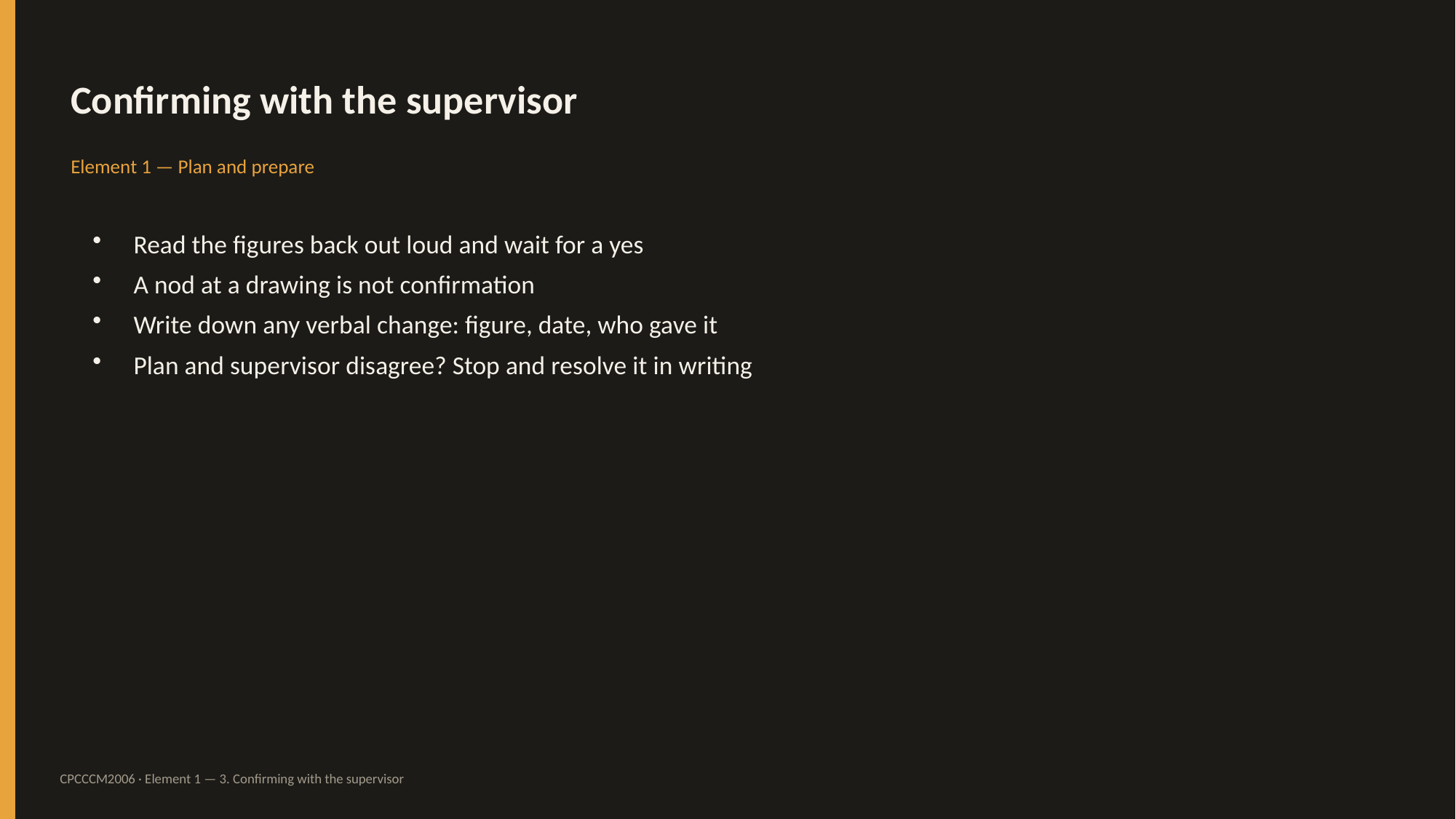

Confirming with the supervisor
Element 1 — Plan and prepare
Read the figures back out loud and wait for a yes
A nod at a drawing is not confirmation
Write down any verbal change: figure, date, who gave it
Plan and supervisor disagree? Stop and resolve it in writing
CPCCCM2006 · Element 1 — 3. Confirming with the supervisor